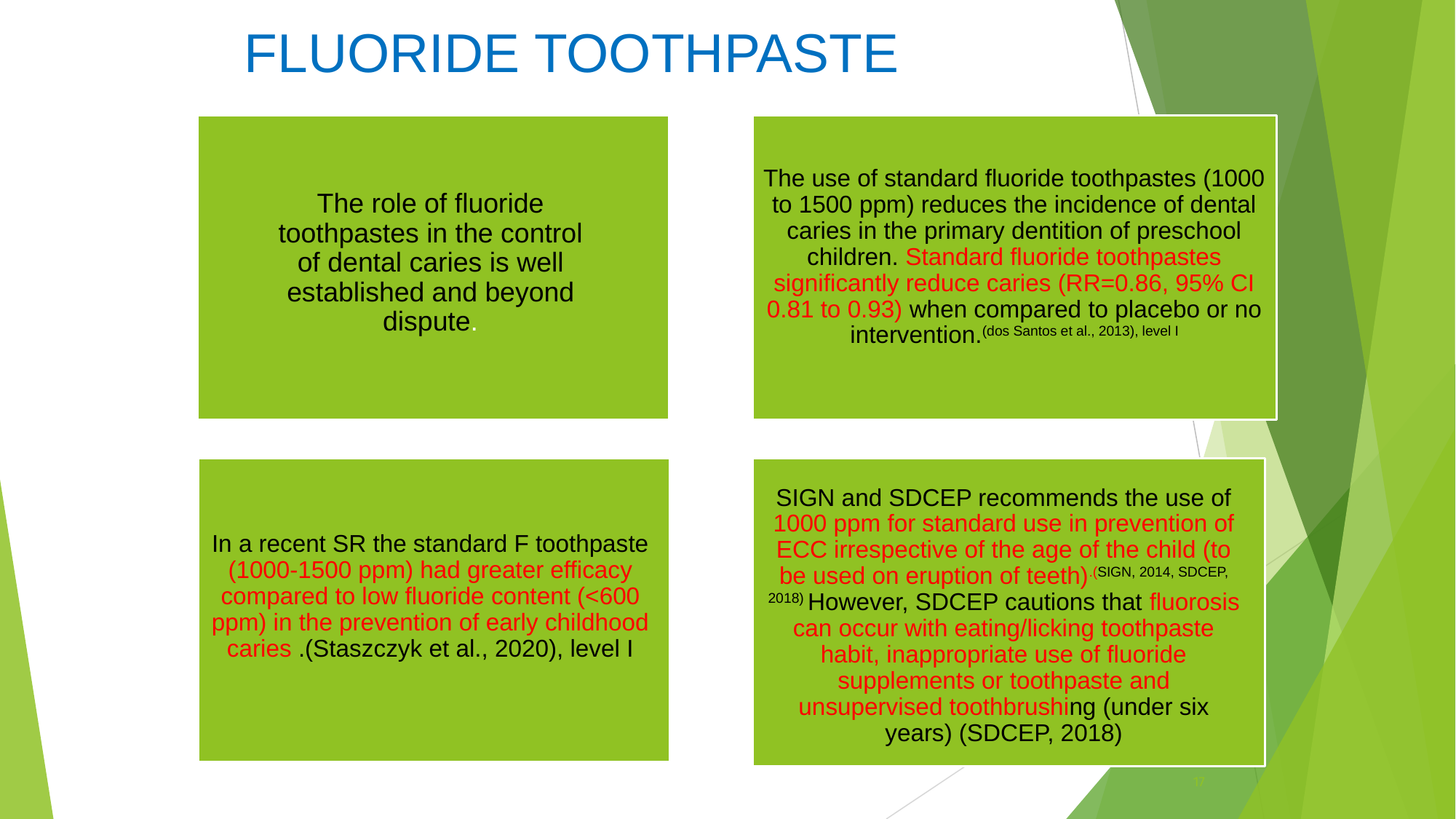

# FLUORIDE TOOTHPASTE

The use of standard fluoride toothpastes (1000 to 1500 ppm) reduces the incidence of dental caries in the primary dentition of preschool children. Standard fluoride toothpastes significantly reduce caries (RR=0.86, 95% CI 0.81 to 0.93) when compared to placebo or no intervention.(dos Santos et al., 2013), level I
The role of fluoride toothpastes in the control of dental caries is well established and beyond dispute.
In a recent SR the standard F toothpaste (1000-1500 ppm) had greater efficacy compared to low fluoride content (<600 ppm) in the prevention of early childhood caries .(Staszczyk et al., 2020), level I

SIGN and SDCEP recommends the use of 1000 ppm for standard use in prevention of ECC irrespective of the age of the child (to be used on eruption of teeth).(SIGN, 2014, SDCEP, 2018) However, SDCEP cautions that fluorosis can occur with eating/licking toothpaste habit, inappropriate use of fluoride supplements or toothpaste and unsupervised toothbrushing (under six years) (SDCEP, 2018)
17